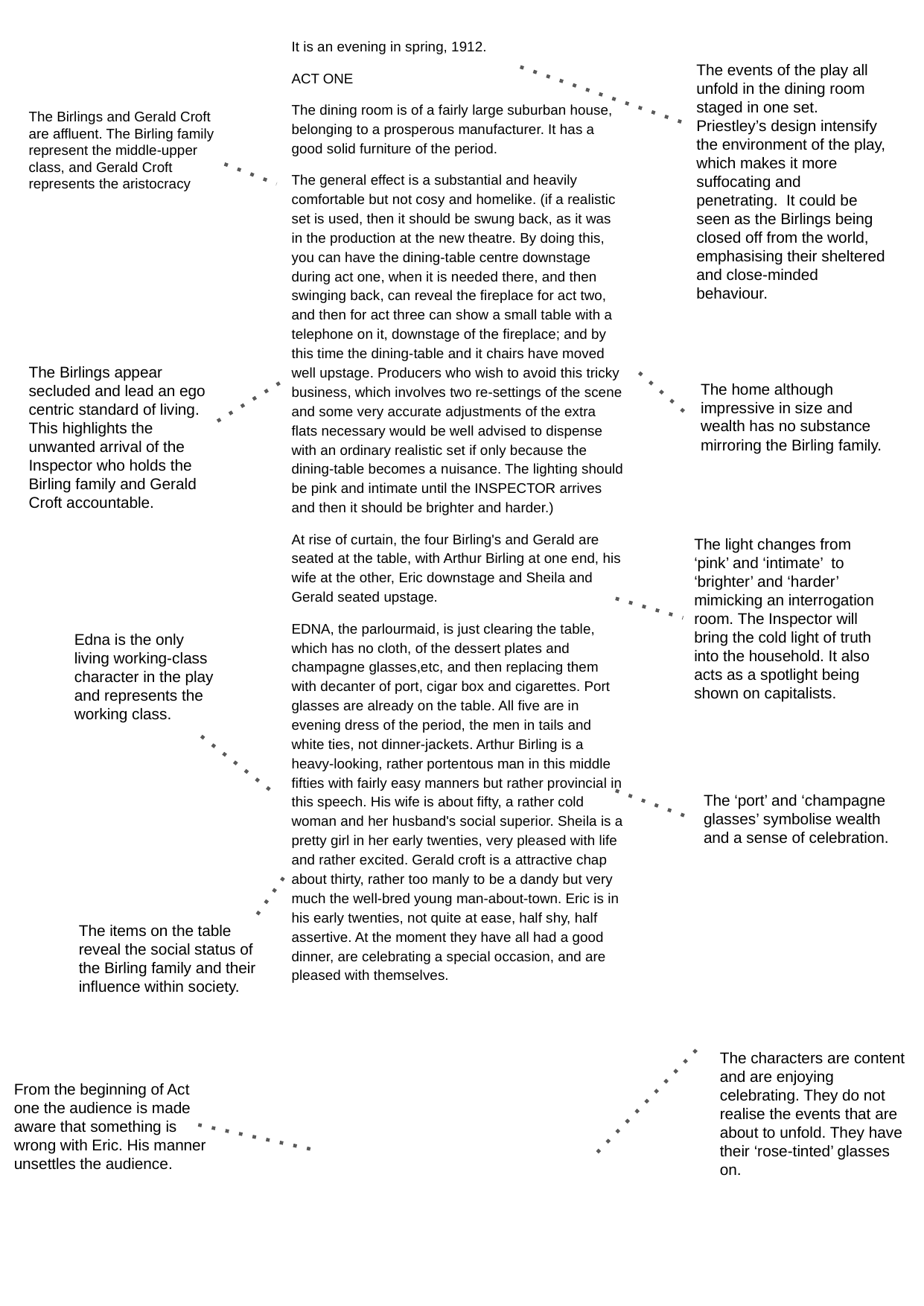

It is an evening in spring, 1912.
ACT ONE
The dining room is of a fairly large suburban house, belonging to a prosperous manufacturer. It has a good solid furniture of the period.
The general effect is a substantial and heavily comfortable but not cosy and homelike. (if a realistic set is used, then it should be swung back, as it was in the production at the new theatre. By doing this, you can have the dining-table centre downstage during act one, when it is needed there, and then swinging back, can reveal the fireplace for act two, and then for act three can show a small table with a telephone on it, downstage of the fireplace; and by this time the dining-table and it chairs have moved well upstage. Producers who wish to avoid this tricky business, which involves two re-settings of the scene and some very accurate adjustments of the extra flats necessary would be well advised to dispense with an ordinary realistic set if only because the dining-table becomes a nuisance. The lighting should be pink and intimate until the INSPECTOR arrives and then it should be brighter and harder.)
At rise of curtain, the four Birling's and Gerald are seated at the table, with Arthur Birling at one end, his wife at the other, Eric downstage and Sheila and Gerald seated upstage.
EDNA, the parlourmaid, is just clearing the table, which has no cloth, of the dessert plates and champagne glasses,etc, and then replacing them with decanter of port, cigar box and cigarettes. Port glasses are already on the table. All five are in evening dress of the period, the men in tails and white ties, not dinner-jackets. Arthur Birling is a heavy-looking, rather portentous man in this middle fifties with fairly easy manners but rather provincial in this speech. His wife is about fifty, a rather cold woman and her husband's social superior. Sheila is a pretty girl in her early twenties, very pleased with life and rather excited. Gerald croft is a attractive chap about thirty, rather too manly to be a dandy but very much the well-bred young man-about-town. Eric is in his early twenties, not quite at ease, half shy, half assertive. At the moment they have all had a good dinner, are celebrating a special occasion, and are pleased with themselves.

The events of the play all unfold in the dining room staged in one set.  Priestley’s design intensify the environment of the play, which makes it more suffocating and penetrating.  It could be seen as the Birlings being closed off from the world, emphasising their sheltered and close-minded behaviour.
The Birlings and Gerald Croft are affluent. The Birling family represent the middle-upper class, and Gerald Croft represents the aristocracy
The Birlings appear secluded and lead an ego centric standard of living. This highlights the unwanted arrival of the Inspector who holds the Birling family and Gerald Croft accountable.
The home although impressive in size and wealth has no substance mirroring the Birling family.
The light changes from ‘pink’ and ‘intimate’  to ‘brighter’ and ‘harder’  mimicking an interrogation room. The Inspector will bring the cold light of truth into the household. It also acts as a spotlight being shown on capitalists.
Edna is the only living working-class character in the play and represents the working class.
The ‘port’ and ‘champagne glasses’ symbolise wealth and a sense of celebration.
The items on the table reveal the social status of the Birling family and their influence within society.
The characters are content and are enjoying celebrating. They do not realise the events that are about to unfold. They have their ‘rose-tinted’ glasses on.
From the beginning of Act one the audience is made aware that something is wrong with Eric. His manner unsettles the audience.